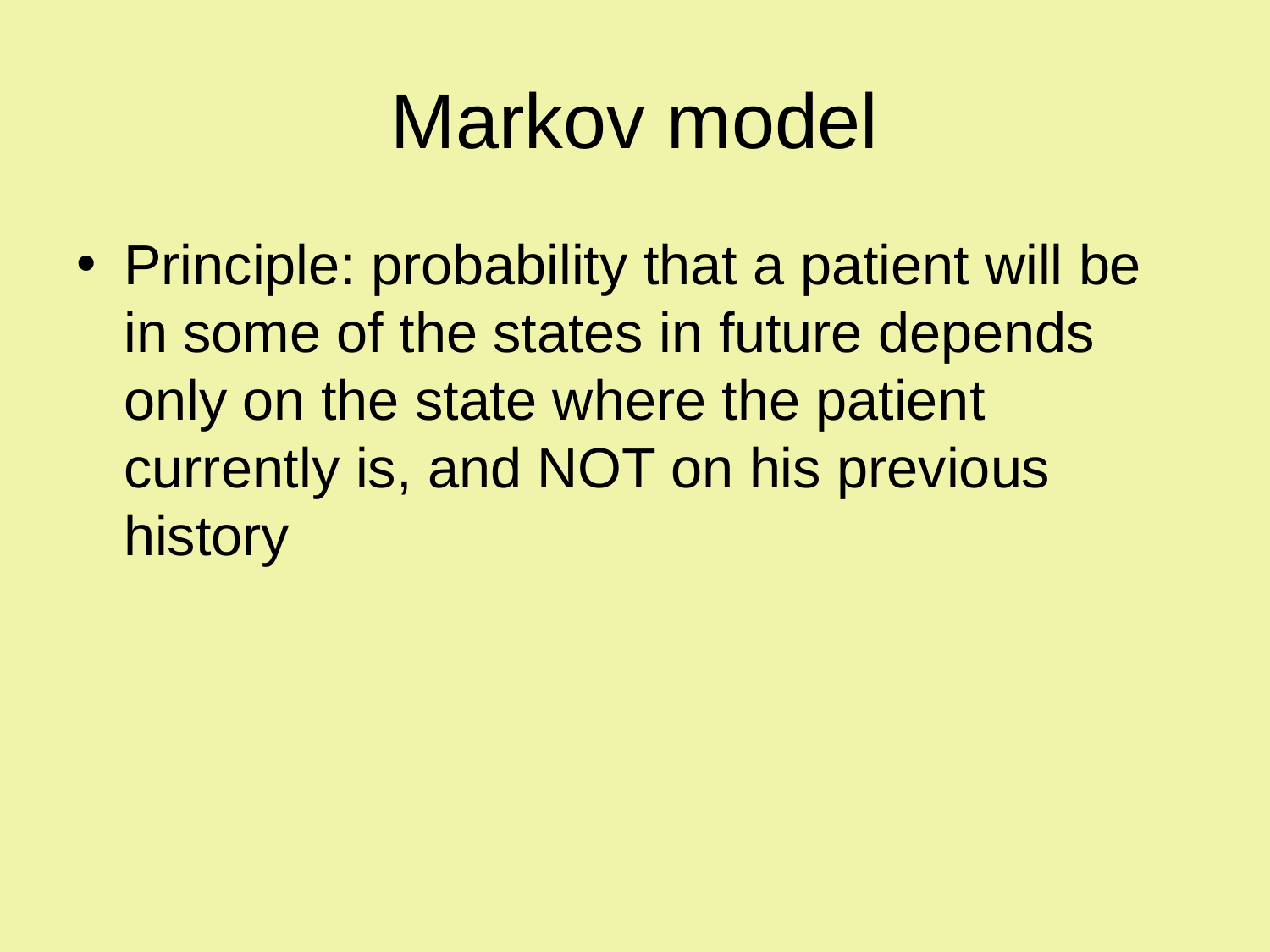

# Markov model
Principle: probability that a patient will be in some of the states in future depends only on the state where the patient currently is, and NOT on his previous history